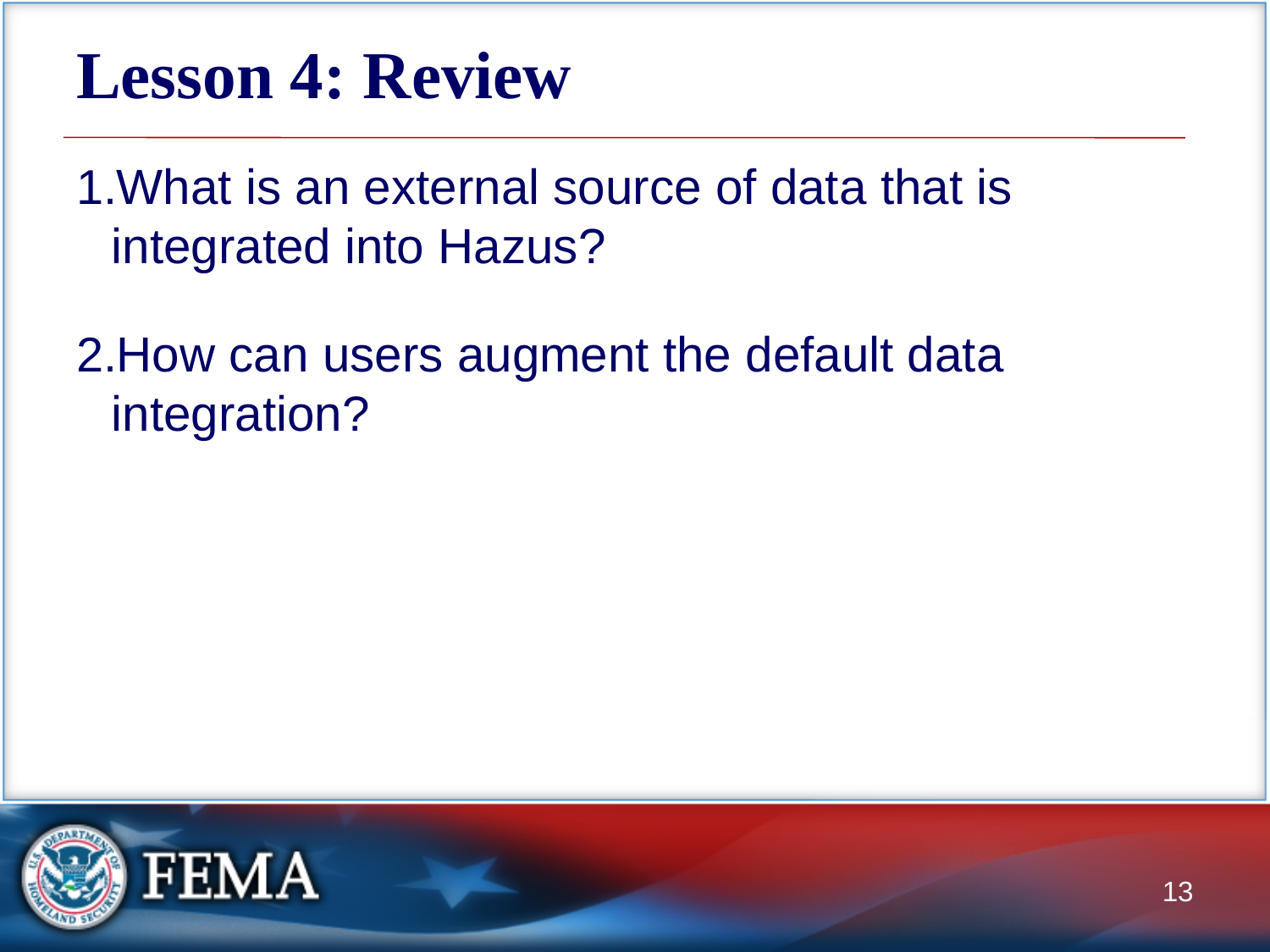

# Lesson 4: Review
What is an external source of data that is integrated into Hazus?
How can users augment the default data integration?
13